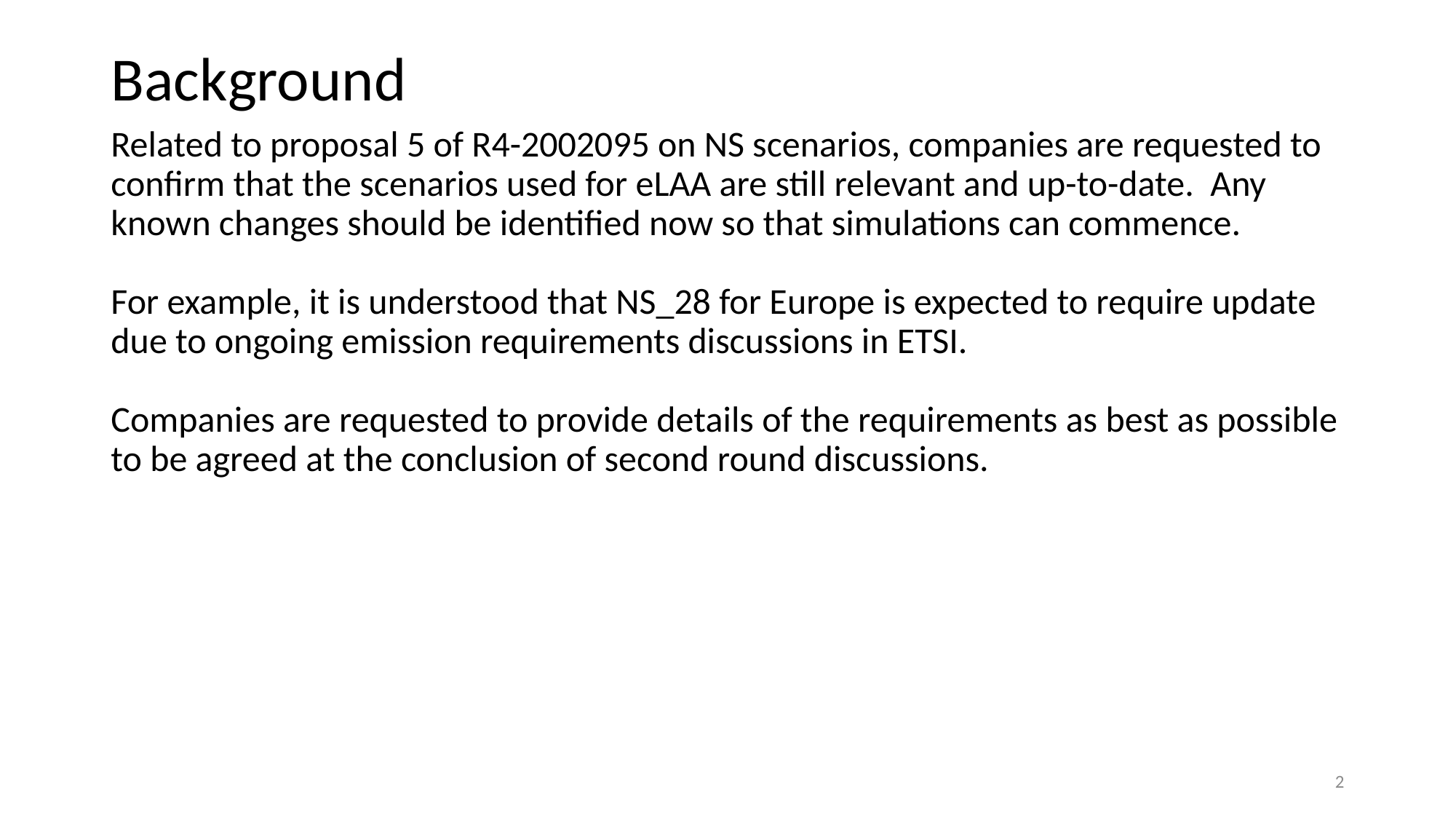

# Background
Related to proposal 5 of R4-2002095 on NS scenarios, companies are requested to confirm that the scenarios used for eLAA are still relevant and up-to-date.  Any known changes should be identified now so that simulations can commence.

For example, it is understood that NS_28 for Europe is expected to require update due to ongoing emission requirements discussions in ETSI.

Companies are requested to provide details of the requirements as best as possible to be agreed at the conclusion of second round discussions.
2